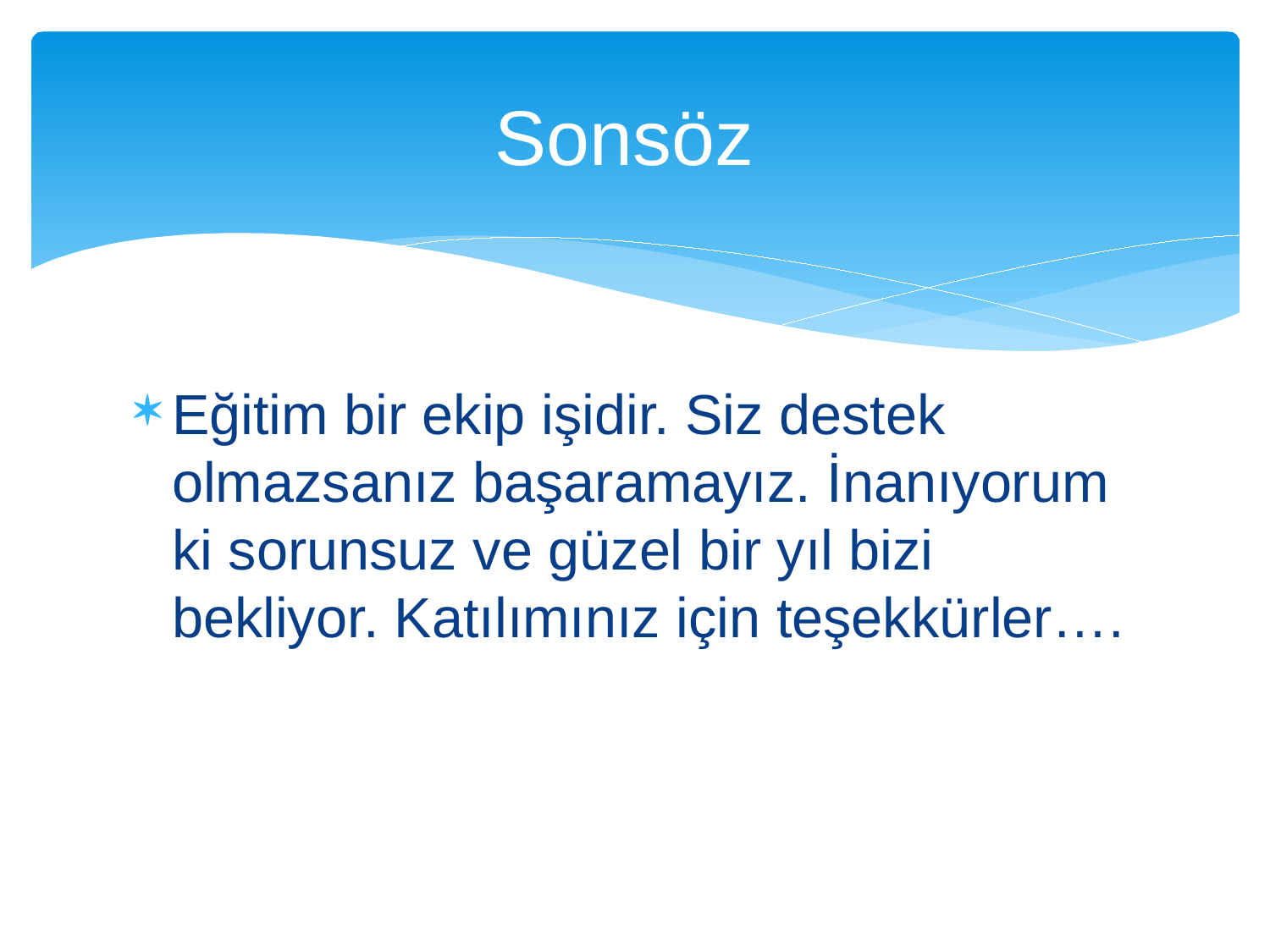

# Sonsöz
Eğitim bir ekip işidir. Siz destek olmazsanız başaramayız. İnanıyorum ki sorunsuz ve güzel bir yıl bizi bekliyor. Katılımınız için teşekkürler….